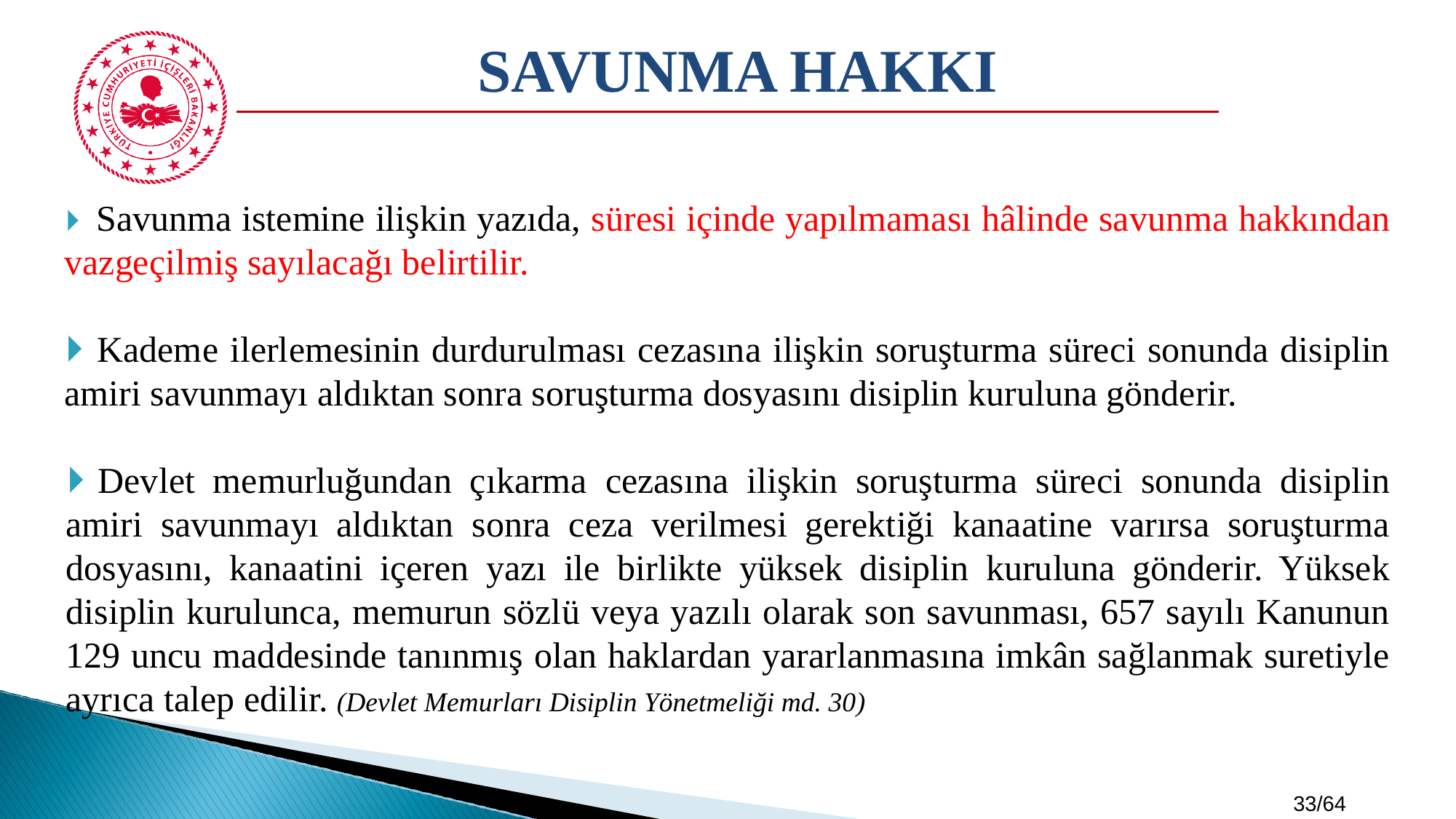

SAVUNMA HAKKI
🞂​ Savunma istemine ilişkin yazıda, süresi içinde yapılmaması hâlinde savunma hakkından vazgeçilmiş sayılacağı belirtilir.

🞂​ Kademe ilerlemesinin durdurulması cezasına ilişkin soruşturma süreci sonunda disiplin amiri savunmayı aldıktan sonra soruşturma dosyasını disiplin kuruluna gönderir.

🞂​	Devlet memurluğundan çıkarma cezasına ilişkin soruşturma süreci sonunda disiplin amiri savunmayı aldıktan sonra ceza verilmesi gerektiği kanaatine varırsa soruşturma dosyasını, kanaatini içeren yazı ile birlikte yüksek disiplin kuruluna gönderir. Yüksek disiplin kurulunca, memurun sözlü veya yazılı olarak son savunması, 657 sayılı Kanunun 129 uncu maddesinde tanınmış olan haklardan yararlanmasına imkân sağlanmak suretiyle ayrıca talep edilir. (Devlet Memurları Disiplin Yönetmeliği md. 30)